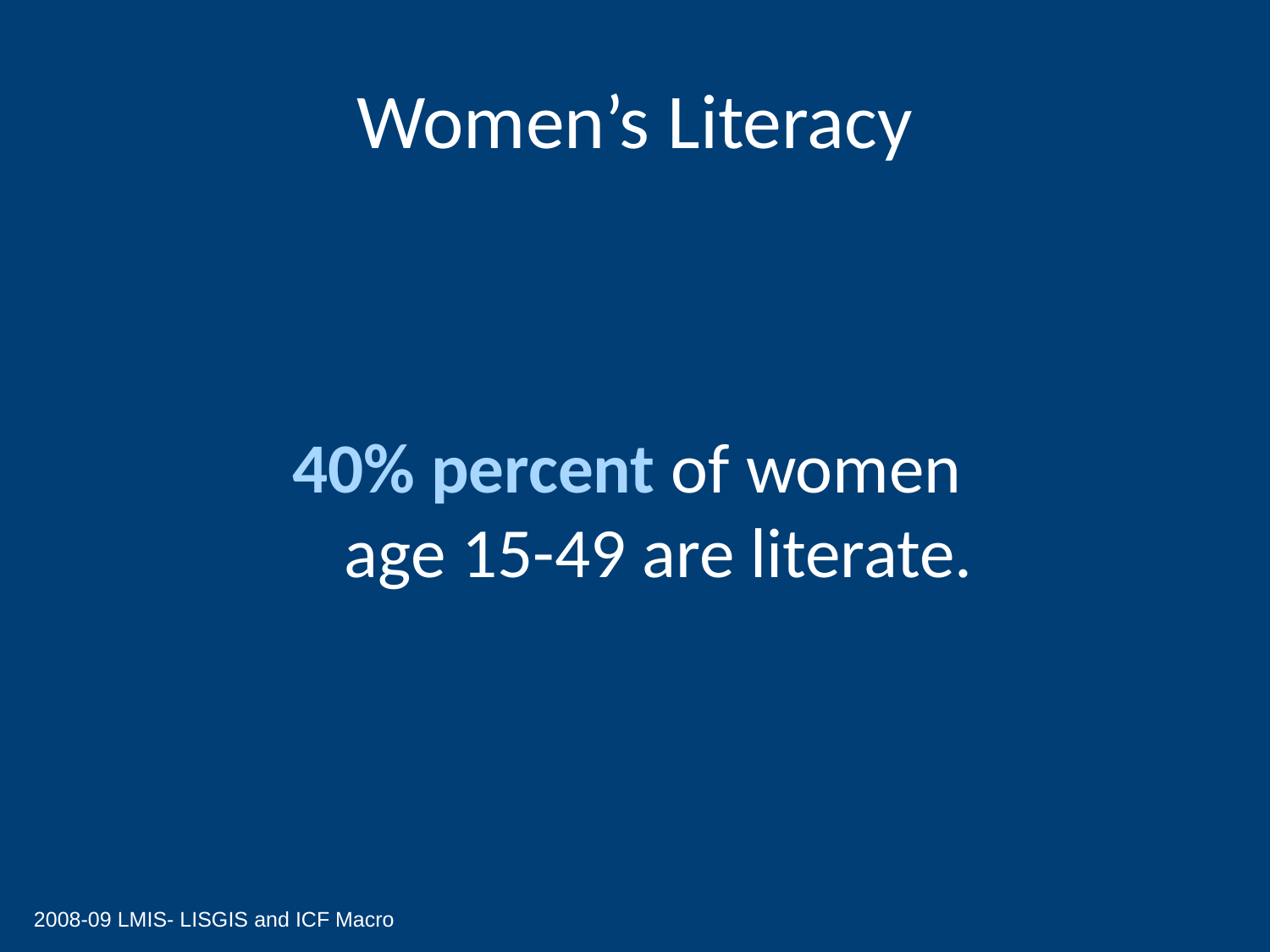

# Women’s Literacy

40% percent of women
age 15-49 are literate.
2008-09 LMIS- LISGIS and ICF Macro